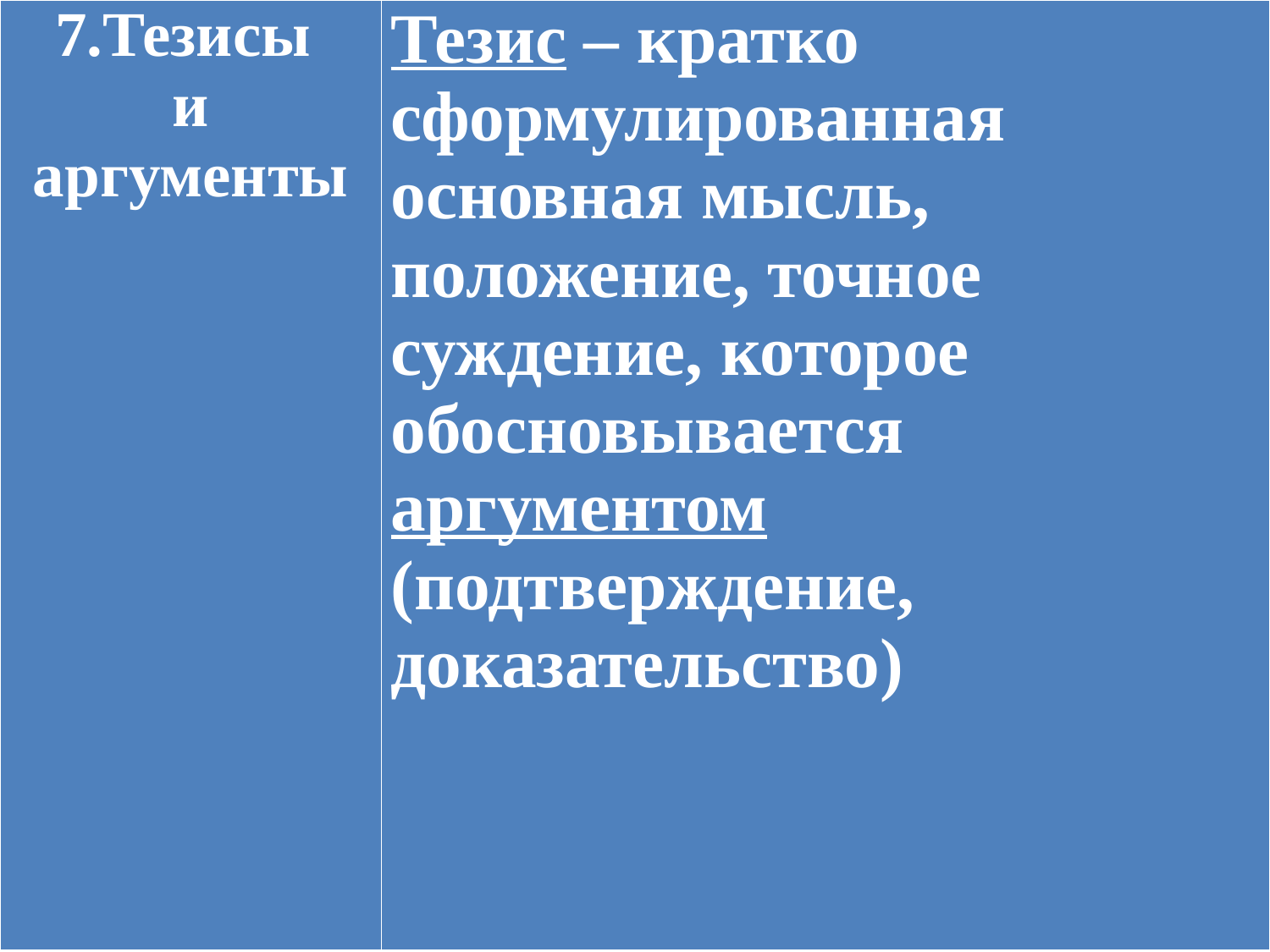

| 7.Тезисы и аргументы | Тезис – кратко сформулированная основная мысль, положение, точное суждение, которое обосновывается аргументом (подтверждение, доказательство) |
| --- | --- |